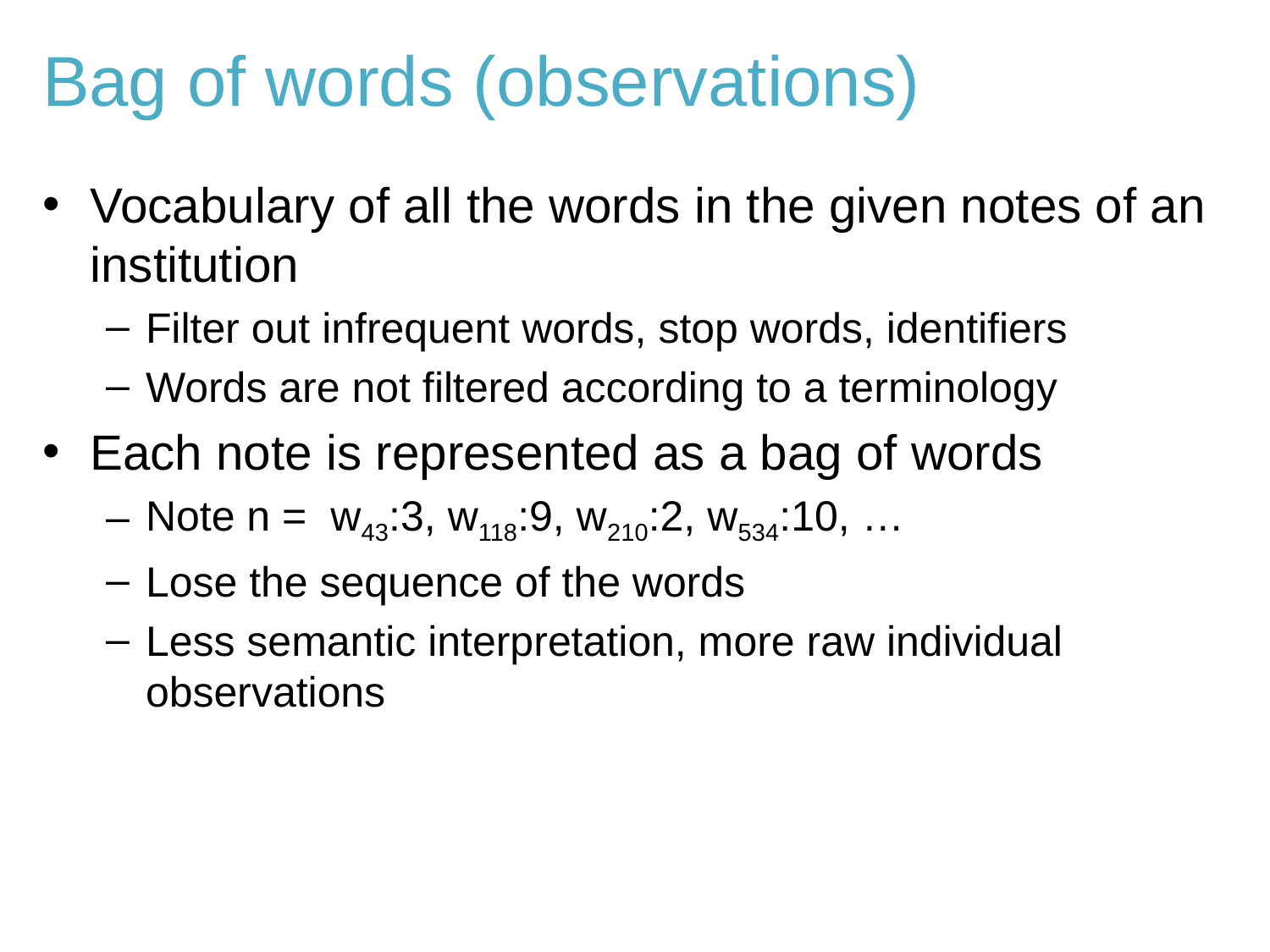

# Bag of words (observations)
Vocabulary of all the words in the given notes of an institution
Filter out infrequent words, stop words, identifiers
Words are not filtered according to a terminology
Each note is represented as a bag of words
Note n =  w43:3, w118:9, w210:2, w534:10, …
Lose the sequence of the words
Less semantic interpretation, more raw individual observations